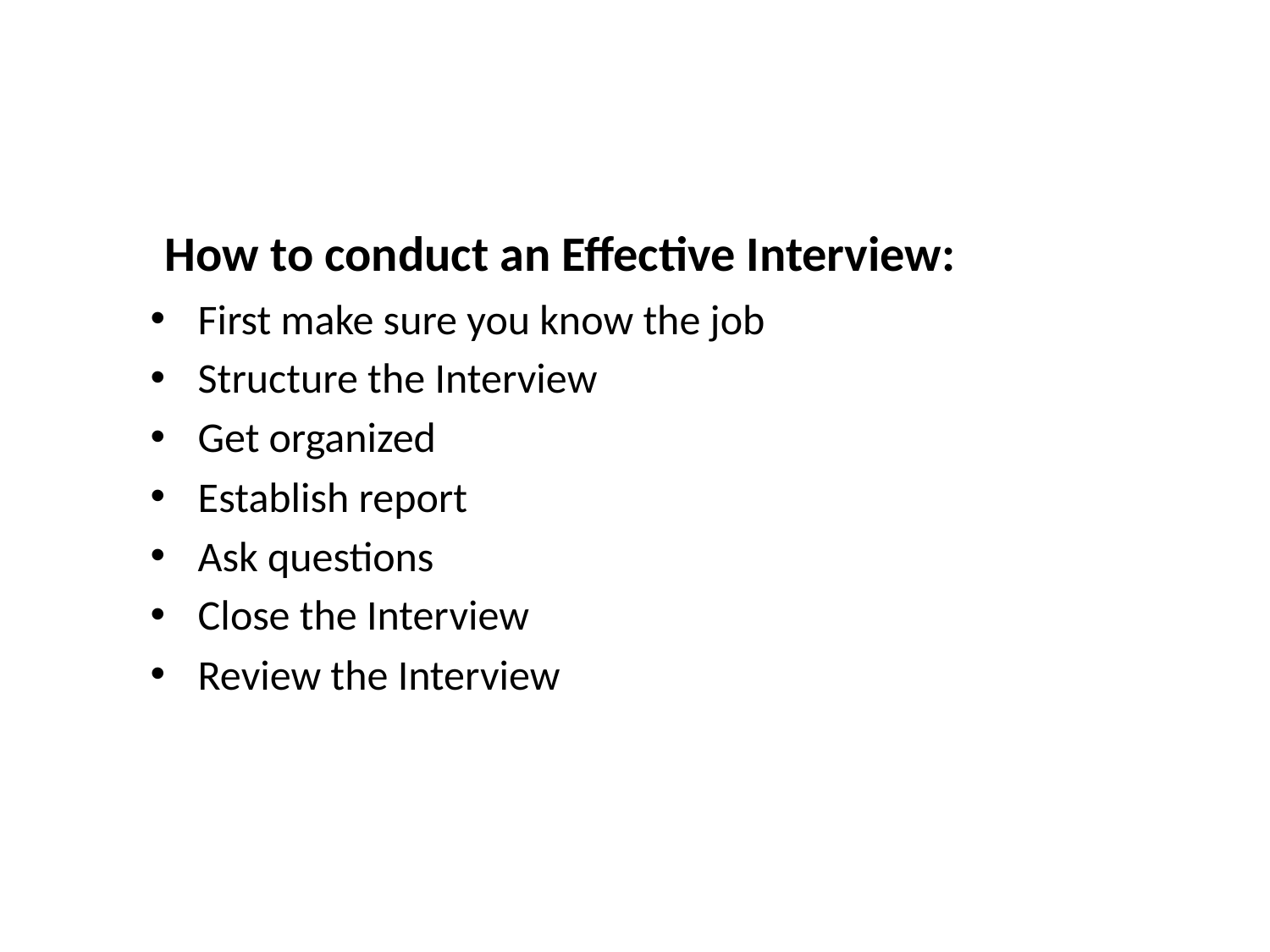

How to conduct an Effective Interview:
First make sure you know the job
Structure the Interview
Get organized
Establish report
Ask questions
Close the Interview
Review the Interview